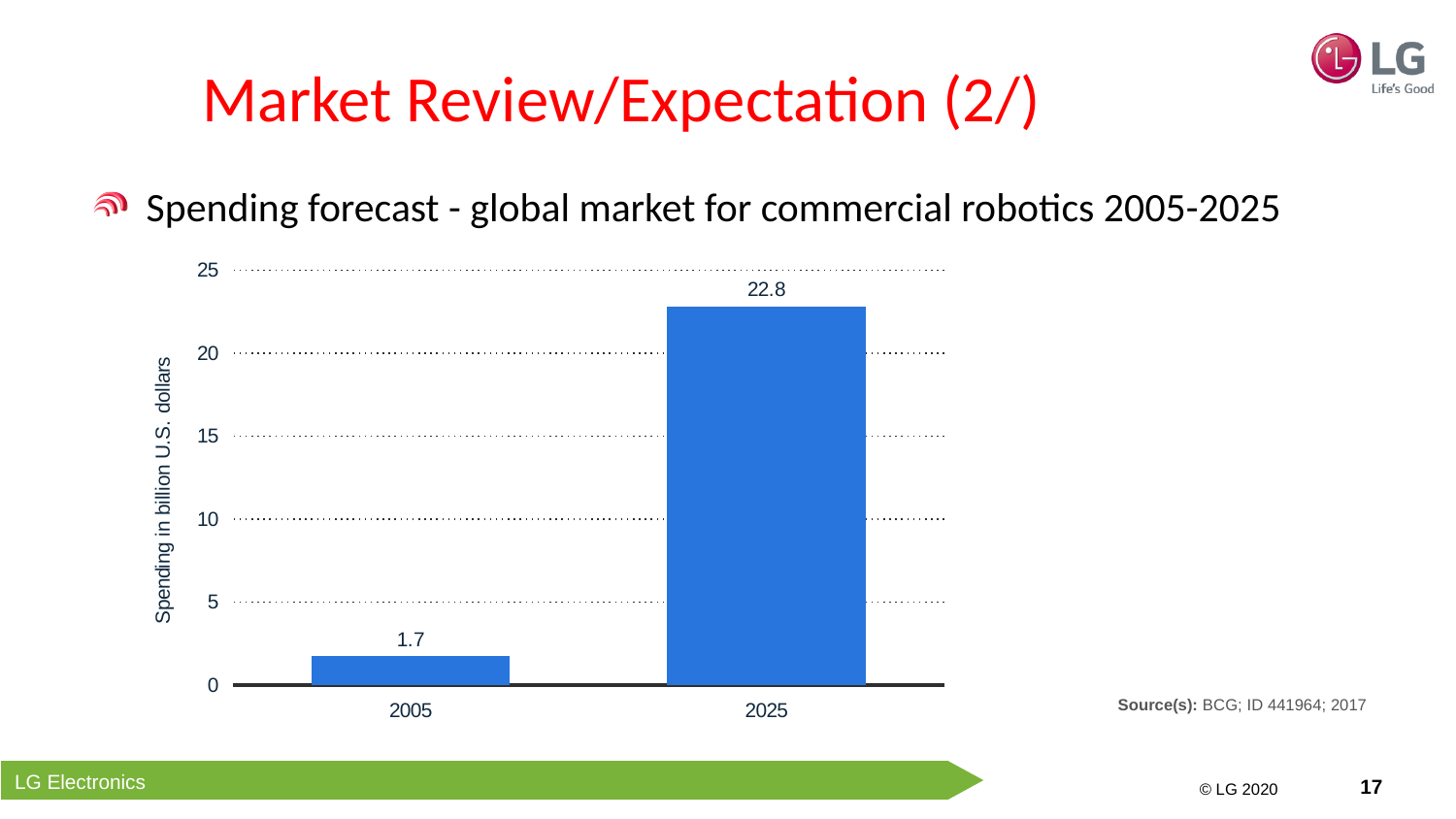

# Market Review/Expectation (2/)
Spending forecast - global market for commercial robotics 2005-2025

### Chart

| Category | Spending in billion U.S. dollars |
|---|---|
| 2005 | 1.7 |
| 2025 | 22.8 |
Source(s): BCG; ID 441964; 2017